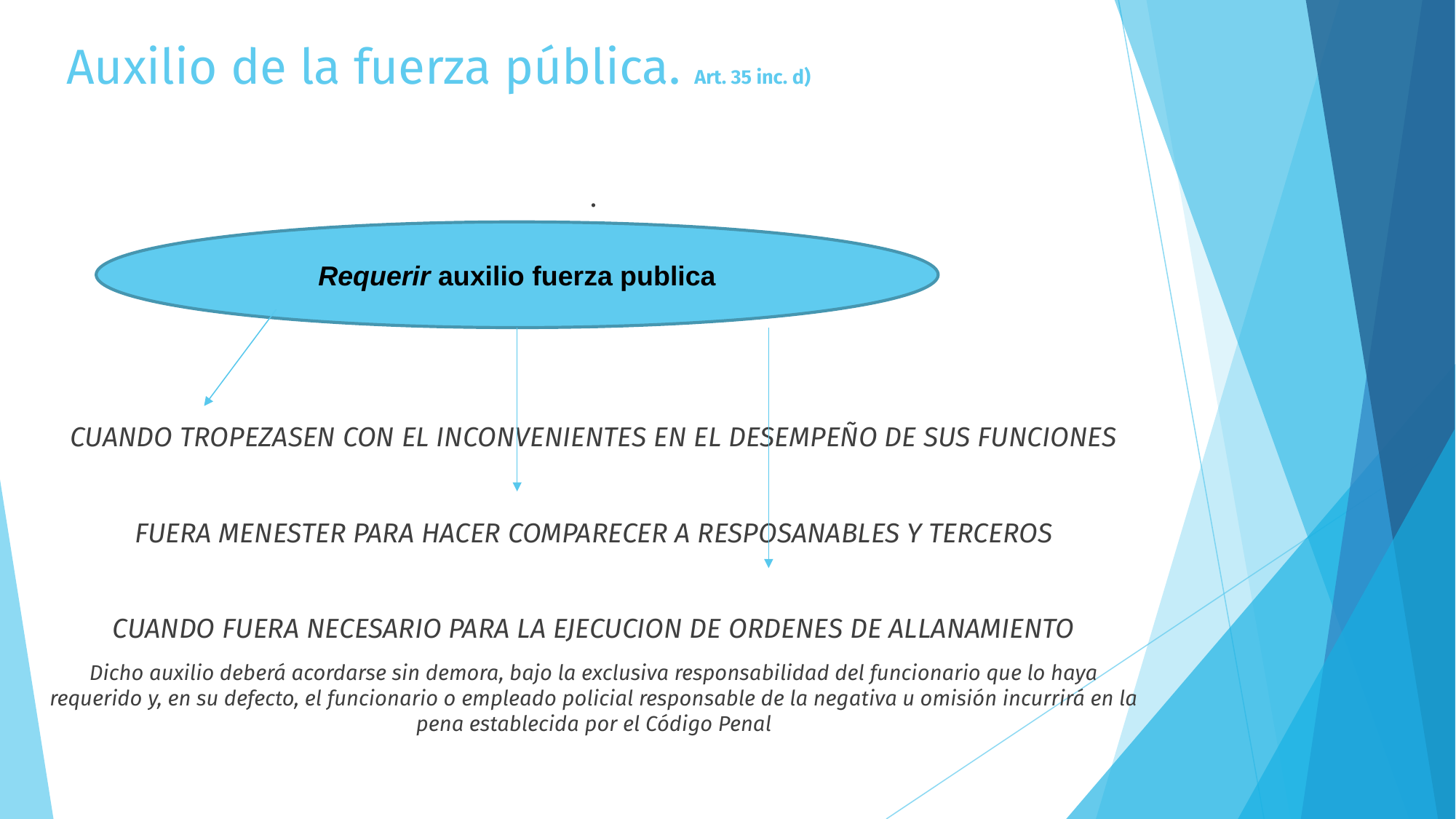

# Auxilio de la fuerza pública. Art. 35 inc. d)
.

CUANDO TROPEZASEN CON EL INCONVENIENTES EN EL DESEMPEÑO DE SUS FUNCIONES

FUERA MENESTER PARA HACER COMPARECER A RESPOSANABLES Y TERCEROS

CUANDO FUERA NECESARIO PARA LA EJECUCION DE ORDENES DE ALLANAMIENTO
Dicho auxilio deberá acordarse sin demora, bajo la exclusiva responsabilidad del funcionario que lo haya requerido y, en su defecto, el funcionario o empleado policial responsable de la negativa u omisión incurrirá en la pena establecida por el Código Penal
Requerir auxilio fuerza publica